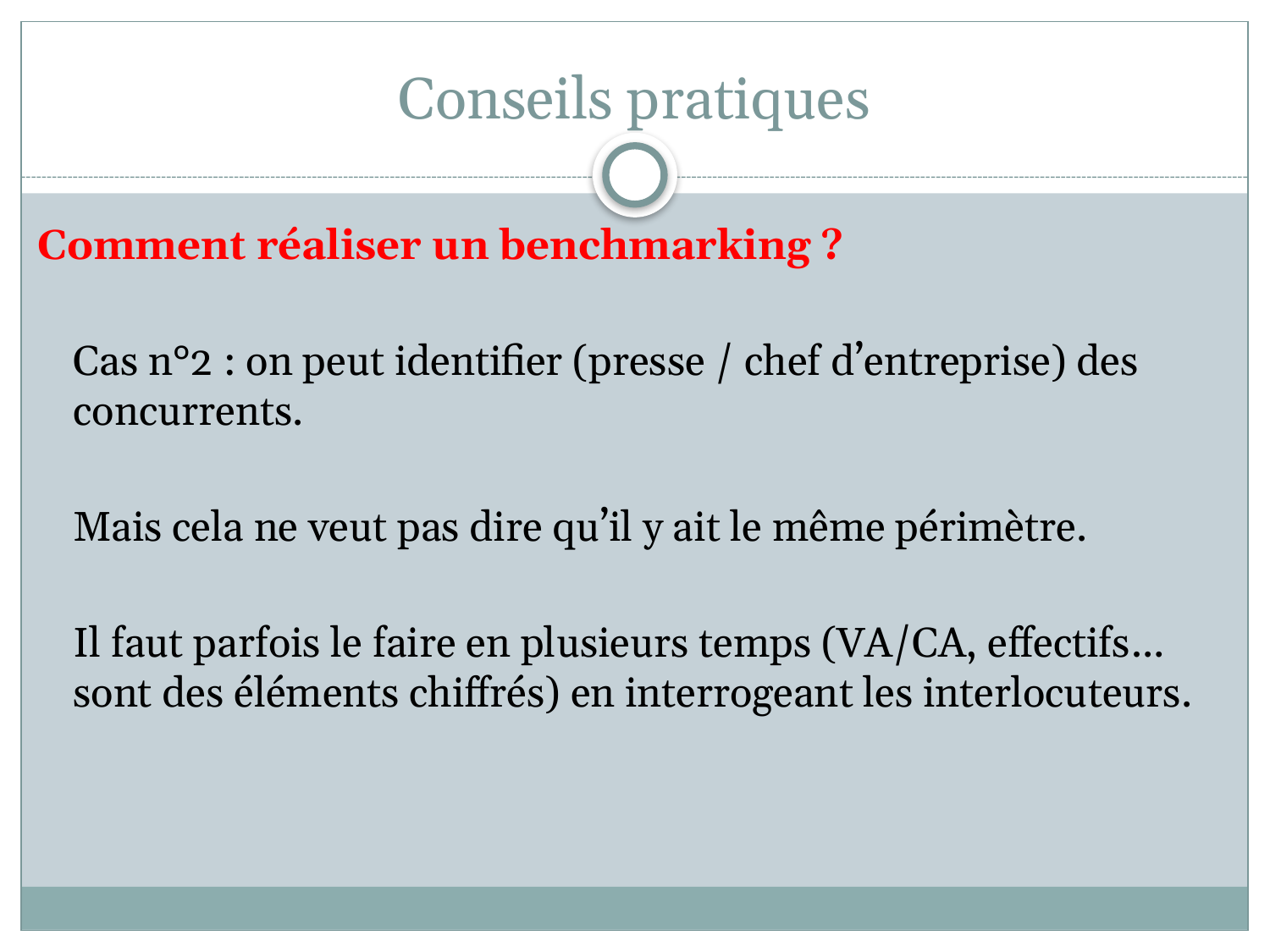

# Conseils pratiques
Comment réaliser un benchmarking ?

	Cas n°2 : on peut identifier (presse / chef d’entreprise) des concurrents.

	Mais cela ne veut pas dire qu’il y ait le même périmètre.

	Il faut parfois le faire en plusieurs temps (VA/CA, effectifs… sont des éléments chiffrés) en interrogeant les interlocuteurs.